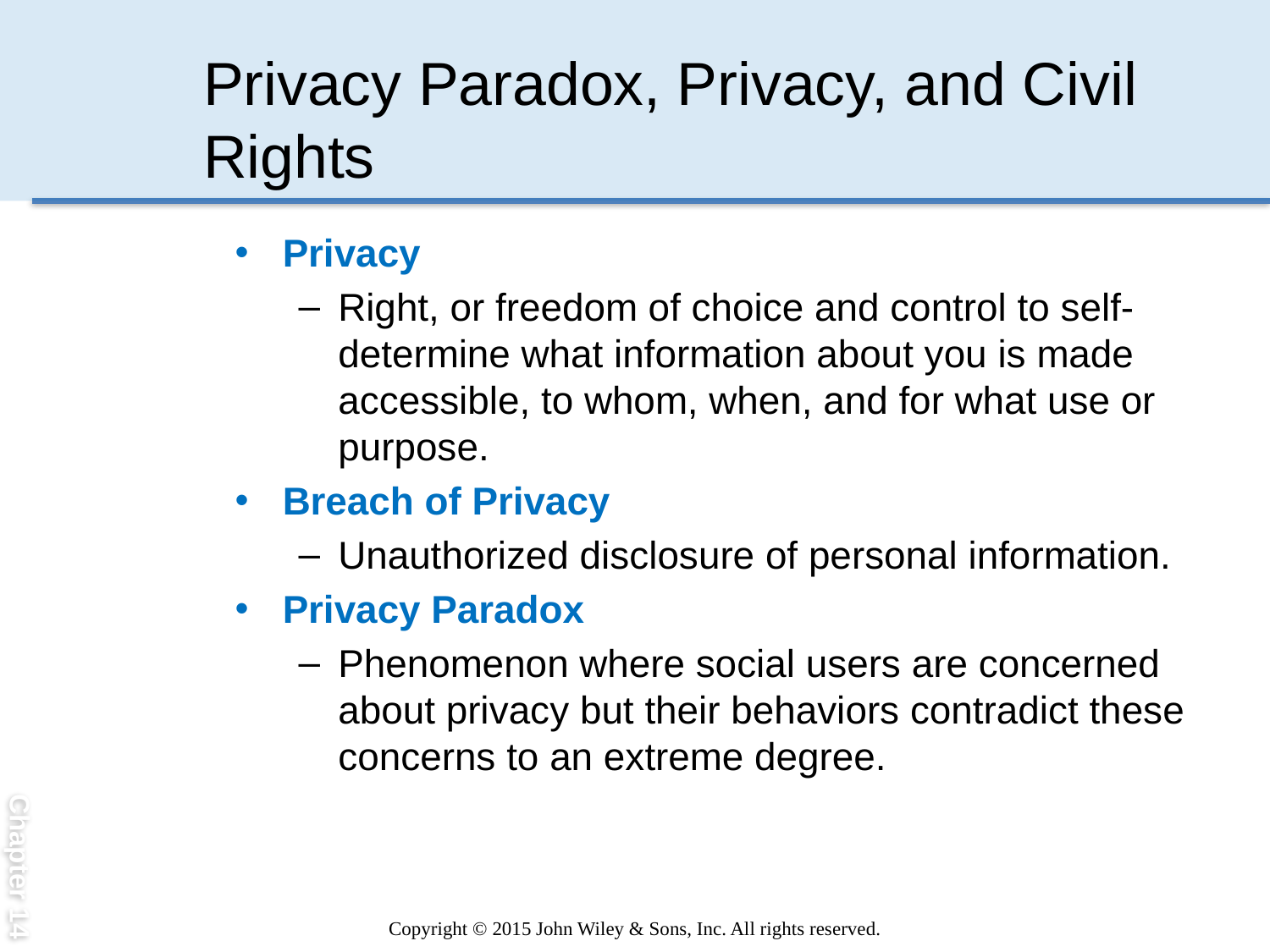

Chapter 14
# Privacy Paradox, Privacy, and Civil Rights
Privacy
Right, or freedom of choice and control to self-determine what information about you is made accessible, to whom, when, and for what use or purpose.
Breach of Privacy
Unauthorized disclosure of personal information.
Privacy Paradox
Phenomenon where social users are concerned about privacy but their behaviors contradict these concerns to an extreme degree.